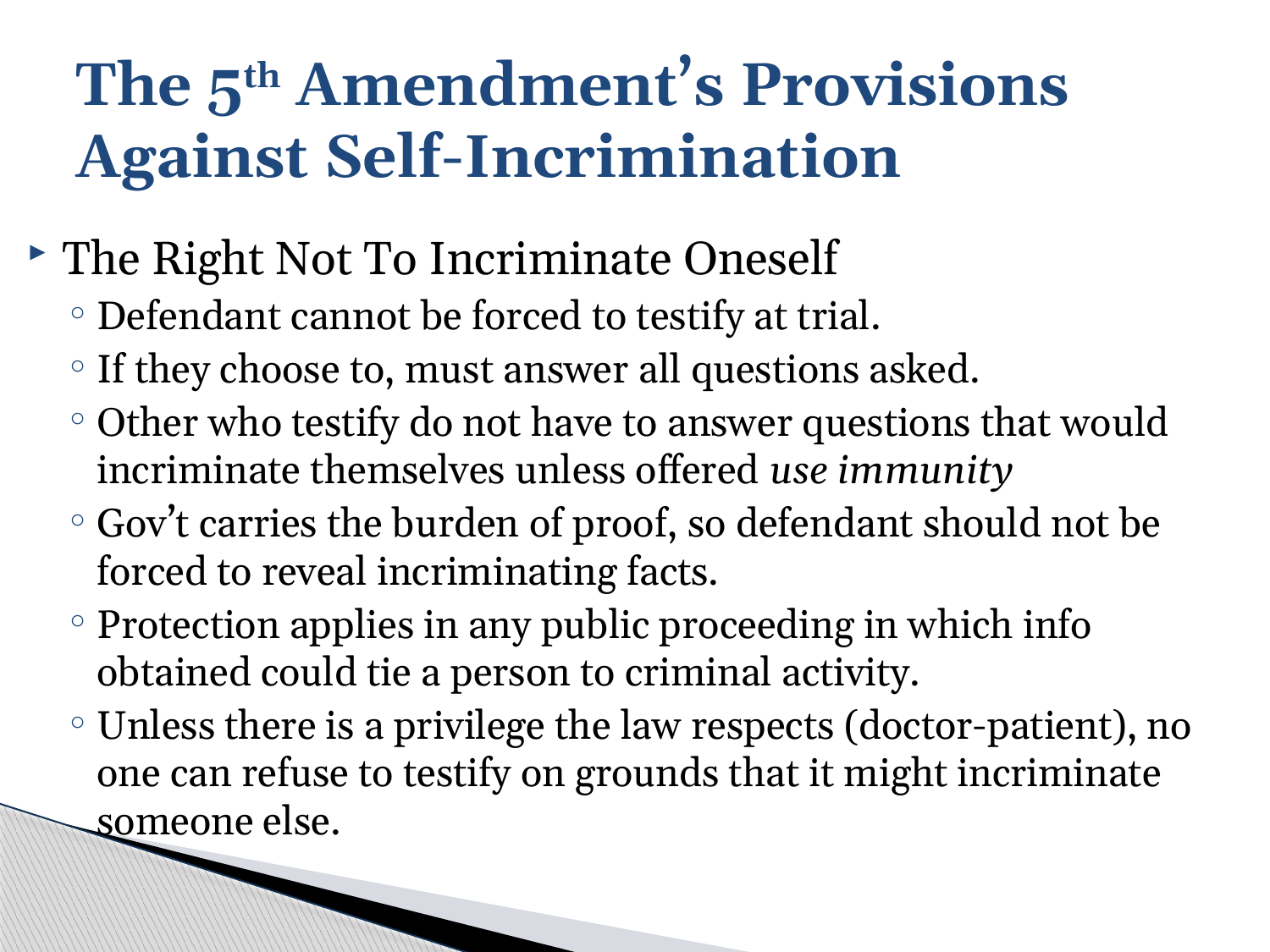

# The 5th Amendment’s Provisions Against Self-Incrimination
The Right Not To Incriminate Oneself
Defendant cannot be forced to testify at trial.
If they choose to, must answer all questions asked.
Other who testify do not have to answer questions that would incriminate themselves unless offered use immunity
Gov’t carries the burden of proof, so defendant should not be forced to reveal incriminating facts.
Protection applies in any public proceeding in which info obtained could tie a person to criminal activity.
Unless there is a privilege the law respects (doctor-patient), no one can refuse to testify on grounds that it might incriminate someone else.